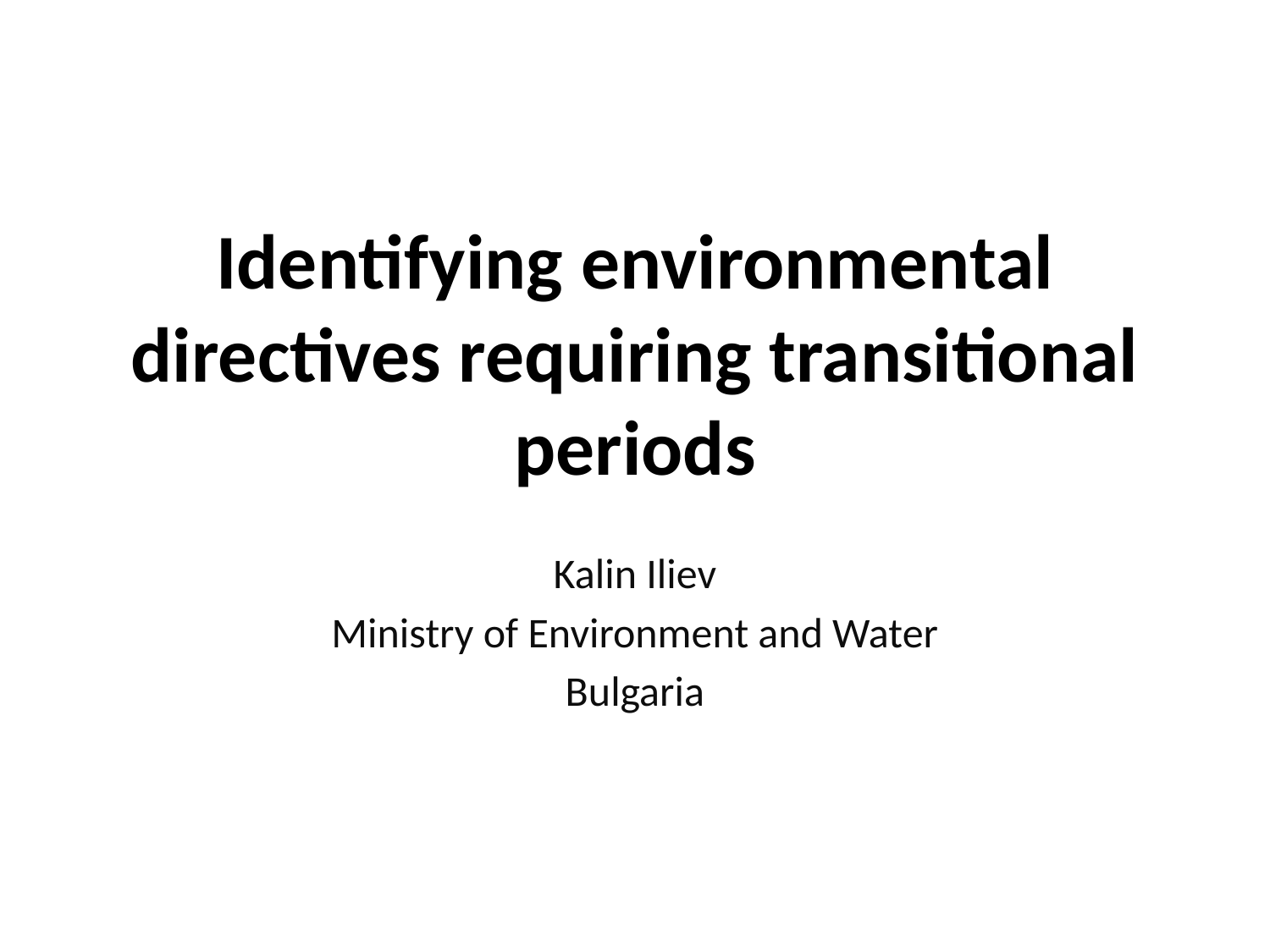

# Identifying environmental directives requiring transitional periods
Kalin Iliev
Ministry of Environment and Water
Bulgaria